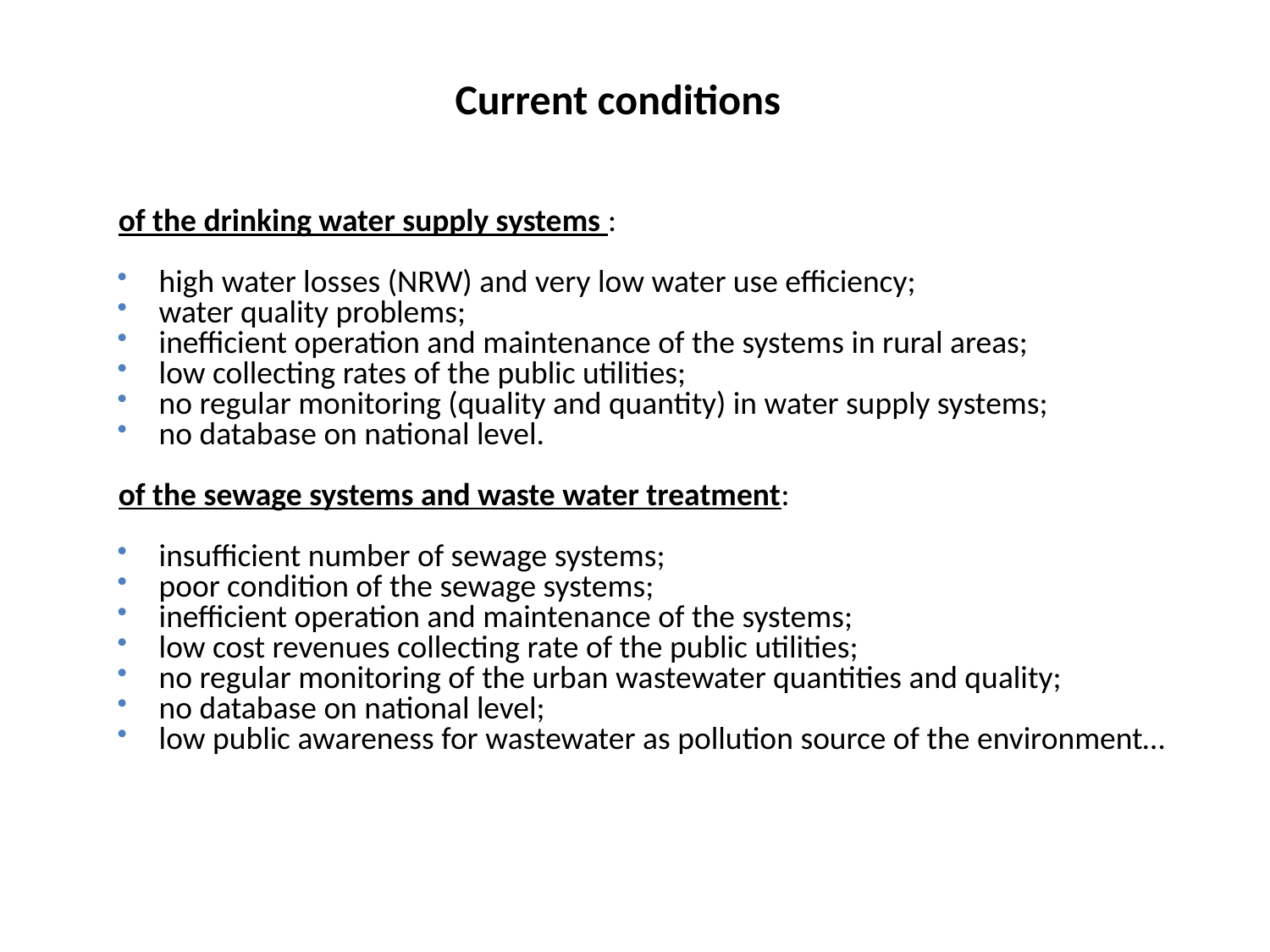

Current conditions

of the drinking water supply systems :

high water losses (NRW) and very low water use efficiency;
water quality problems;
inefficient operation and maintenance of the systems in rural areas;
low collecting rates of the public utilities;
no regular monitoring (quality and quantity) in water supply systems;
no database on national level.

of the sewage systems and waste water treatment:

insufficient number of sewage systems;
poor condition of the sewage systems;
inefficient operation and maintenance of the systems;
low cost revenues collecting rate of the public utilities;
no regular monitoring of the urban wastewater quantities and quality;
no database on national level;
low public awareness for wastewater as pollution source of the environment…